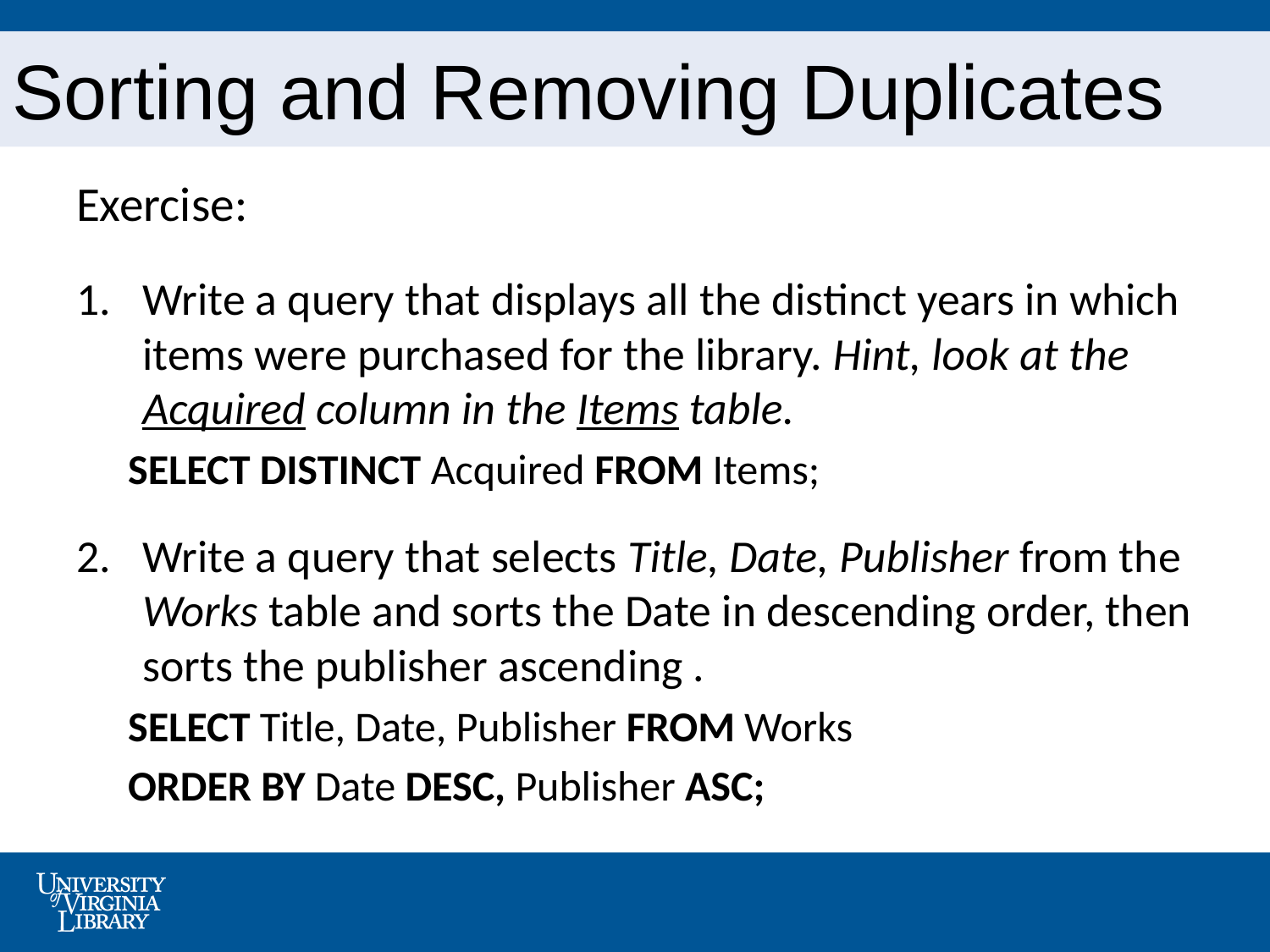

# Sorting and Removing Duplicates
Exercise:

Write a query that displays all the distinct years in which items were purchased for the library. Hint, look at the Acquired column in the Items table.
		SELECT DISTINCT Acquired FROM Items;

Write a query that selects Title, Date, Publisher from the Works table and sorts the Date in descending order, then sorts the publisher ascending .
		SELECT Title, Date, Publisher FROM Works
			ORDER BY Date DESC, Publisher ASC;